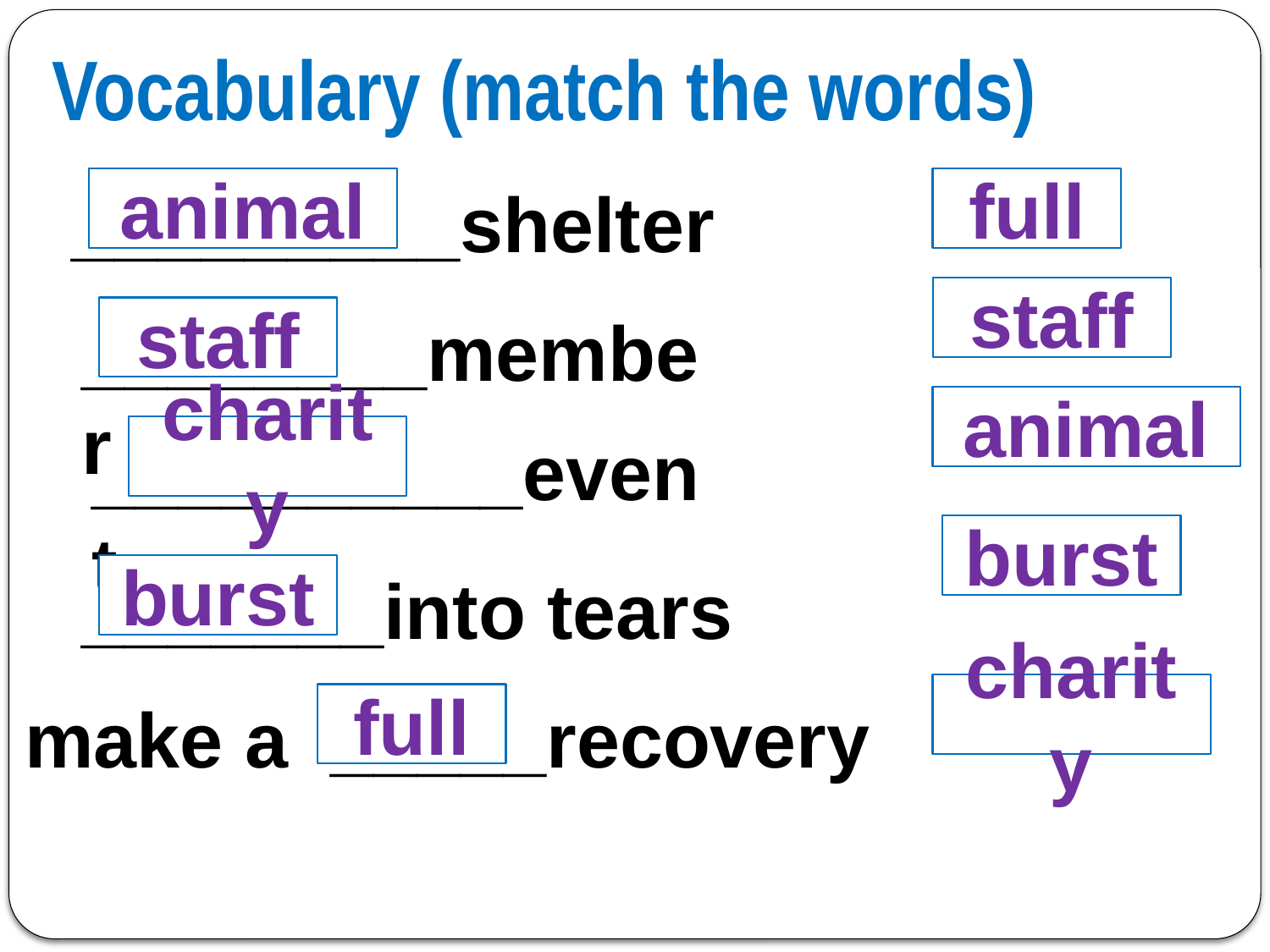

# Vocabulary (match the words)
_________shelter
animal
full
staff
________member
staff
animal
__________event
charity
burst
_______into tears
burst
charity
make a  _____recovery
full